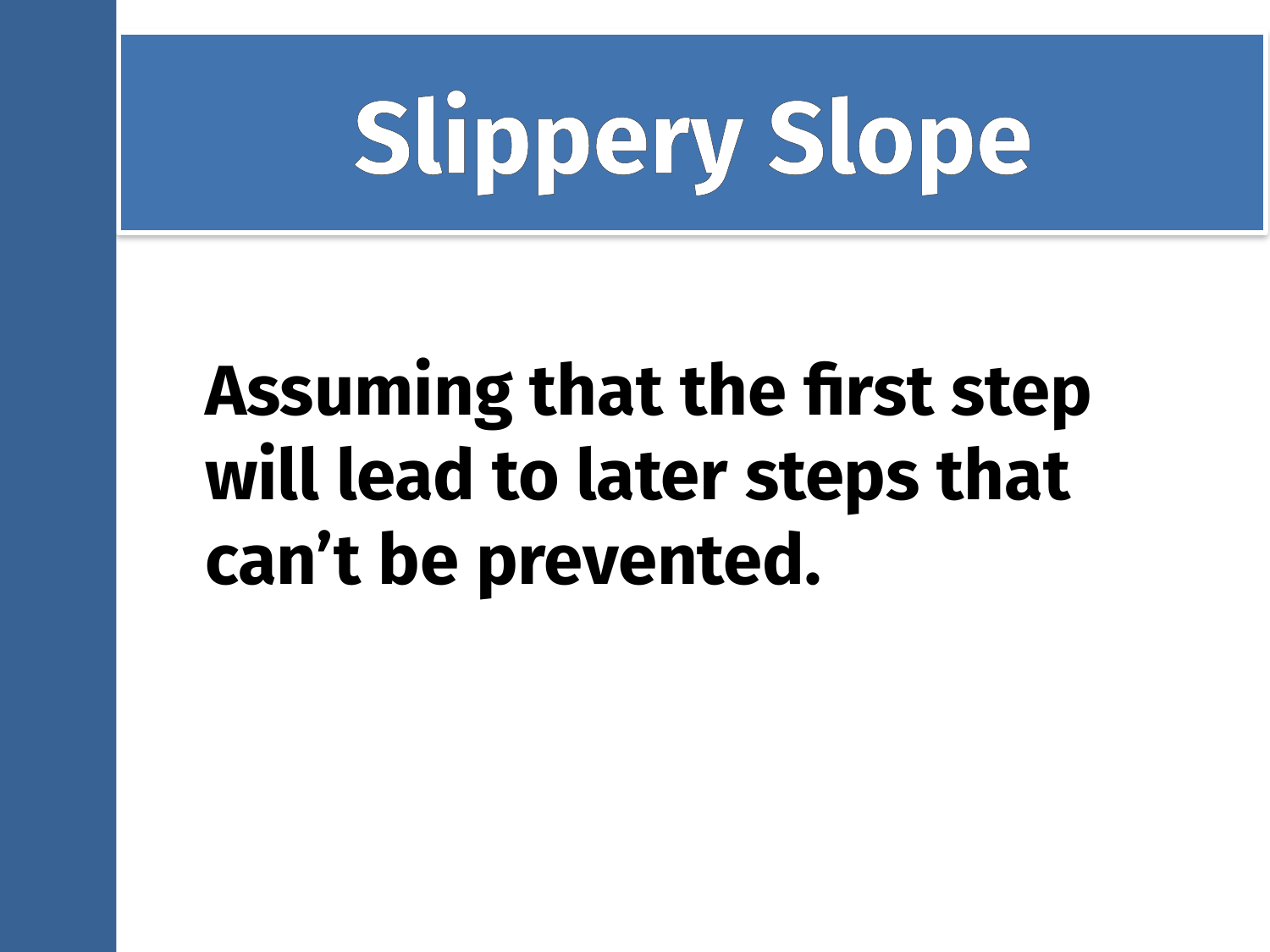

# Slippery Slope
Assuming that the first step will lead to later steps that can’t be prevented.